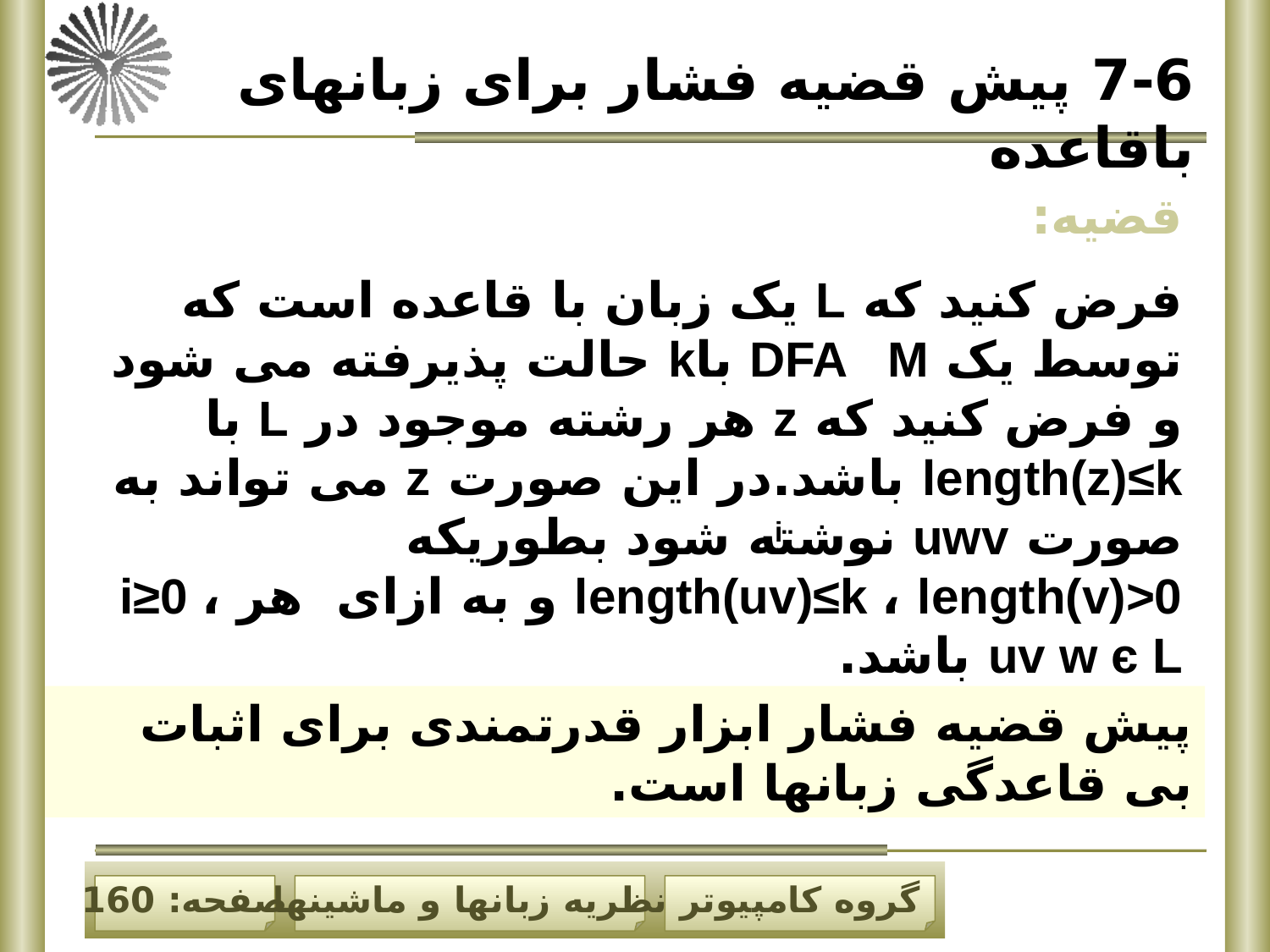

7-6 پیش قضیه فشار برای زبانهای باقاعده
قضیه:
فرض کنید که L یک زبان با قاعده است که توسط یک DFA   M باk حالت پذیرفته می شود و فرض کنید که z هر رشته موجود در L با length(z)≤k باشد.در این صورت z می تواند به صورت uwv نوشته شود بطوریکه length(uv)≤k ، length(v)>0 و به ازای  هر i≥0 ، uv w є L باشد.
i
پیش قضیه فشار ابزار قدرتمندی برای اثبات بی قاعدگی زبانها است.